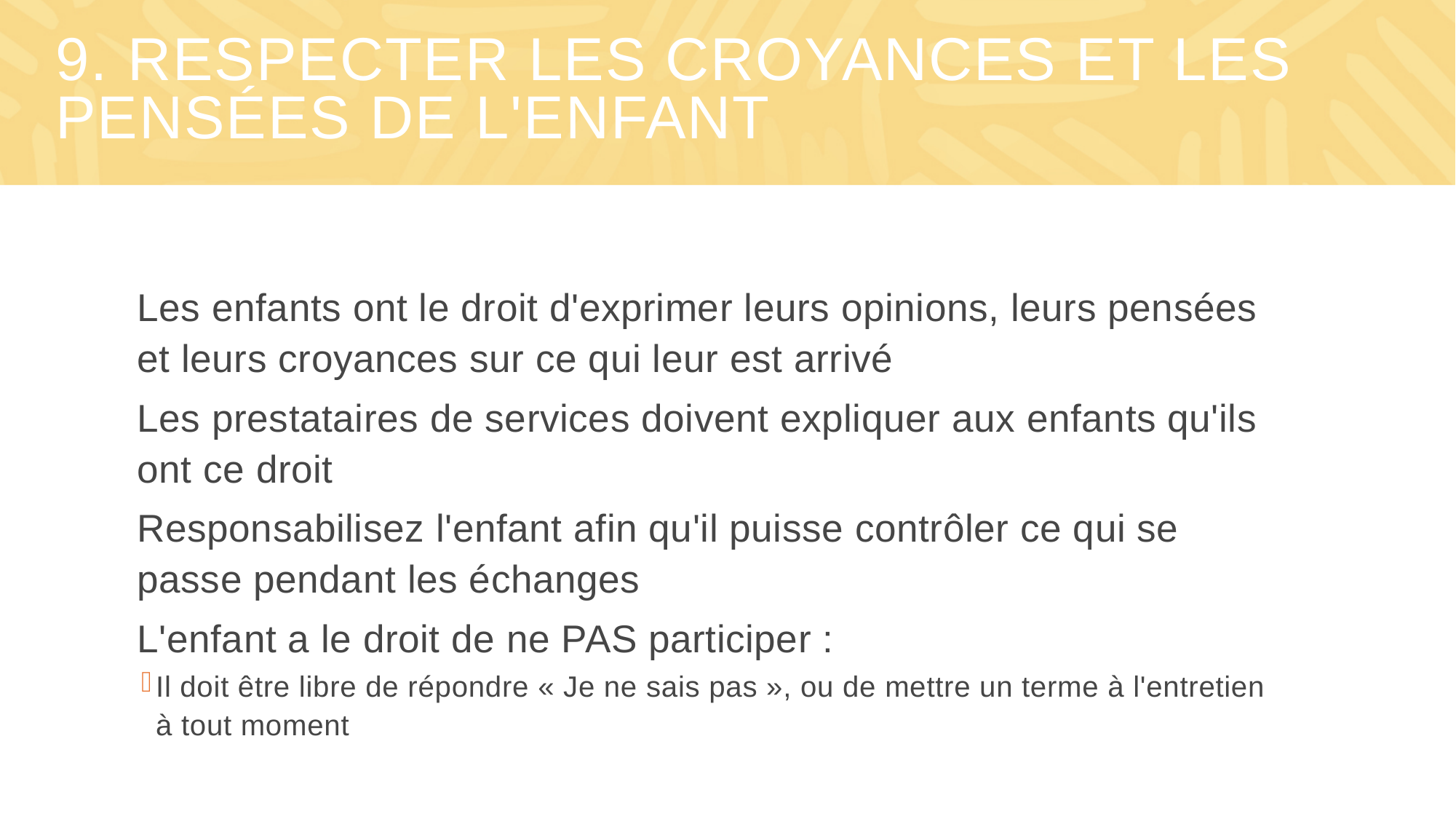

# 9. Respecter les croyances et les pensées de l'enfant
Les enfants ont le droit d'exprimer leurs opinions, leurs pensées et leurs croyances sur ce qui leur est arrivé
Les prestataires de services doivent expliquer aux enfants qu'ils ont ce droit
Responsabilisez l'enfant afin qu'il puisse contrôler ce qui se passe pendant les échanges
L'enfant a le droit de ne PAS participer :
Il doit être libre de répondre « Je ne sais pas », ou de mettre un terme à l'entretien à tout moment